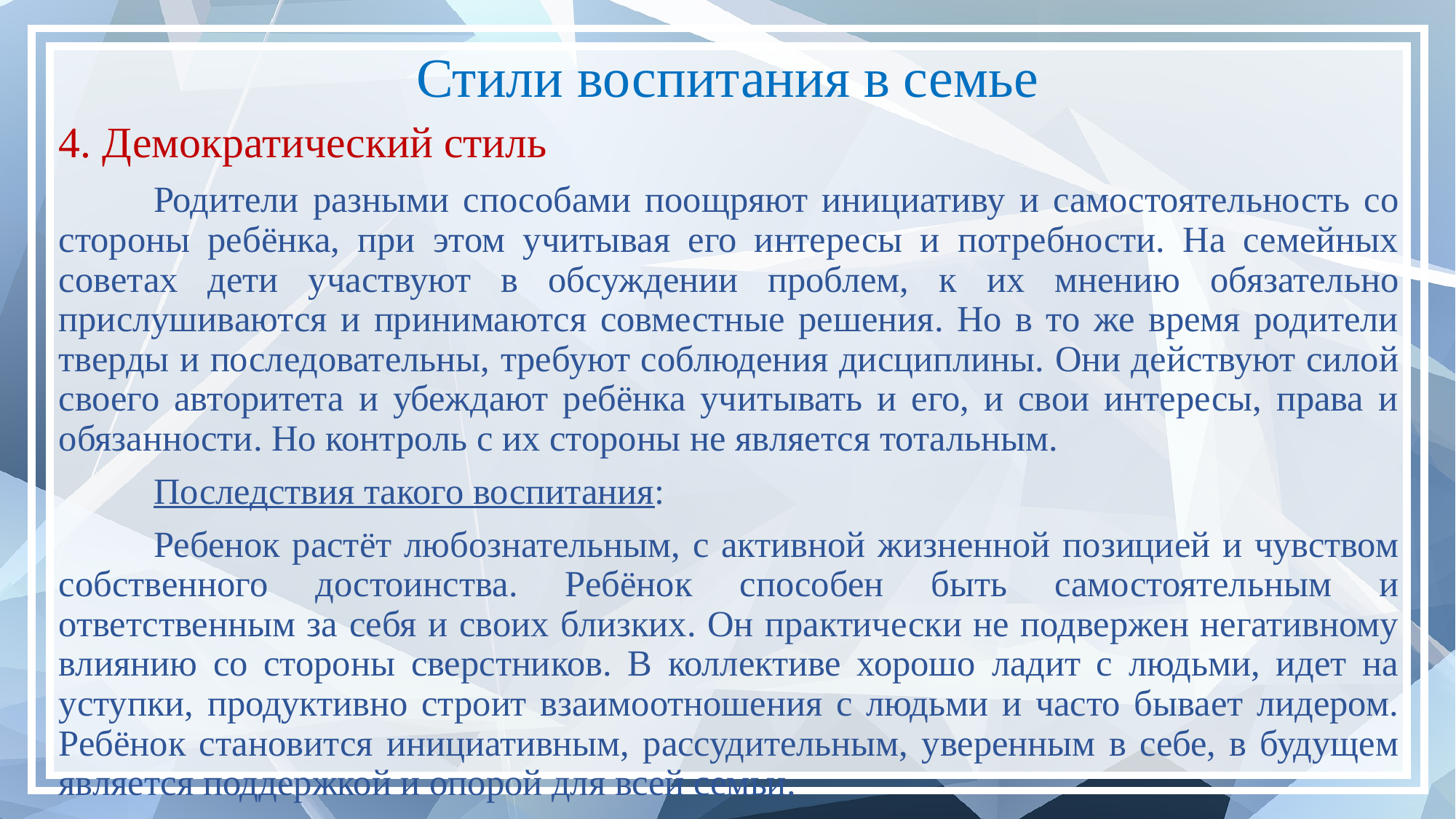

# Стили воспитания в семье
4. Демократический стиль
	Родители разными способами поощряют инициативу и самостоятельность со стороны ребёнка, при этом учитывая его интересы и потребности. На семейных советах дети участвуют в обсуждении проблем, к их мнению обязательно прислушиваются и принимаются совместные решения. Но в то же время родители тверды и последовательны, требуют соблюдения дисциплины. Они действуют силой своего авторитета и убеждают ребёнка учитывать и его, и свои интересы, права и обязанности. Но контроль с их стороны не является тотальным.
	Последствия такого воспитания:
	Ребенок растёт любознательным, с активной жизненной позицией и чувством собственного достоинства. Ребёнок способен быть самостоятельным и ответственным за себя и своих близких. Он практически не подвержен негативному влиянию со стороны сверстников. В коллективе хорошо ладит с людьми, идет на уступки, продуктивно строит взаимоотношения с людьми и часто бывает лидером. Ребёнок становится инициативным, рассудительным, уверенным в себе, в будущем является поддержкой и опорой для всей семьи.